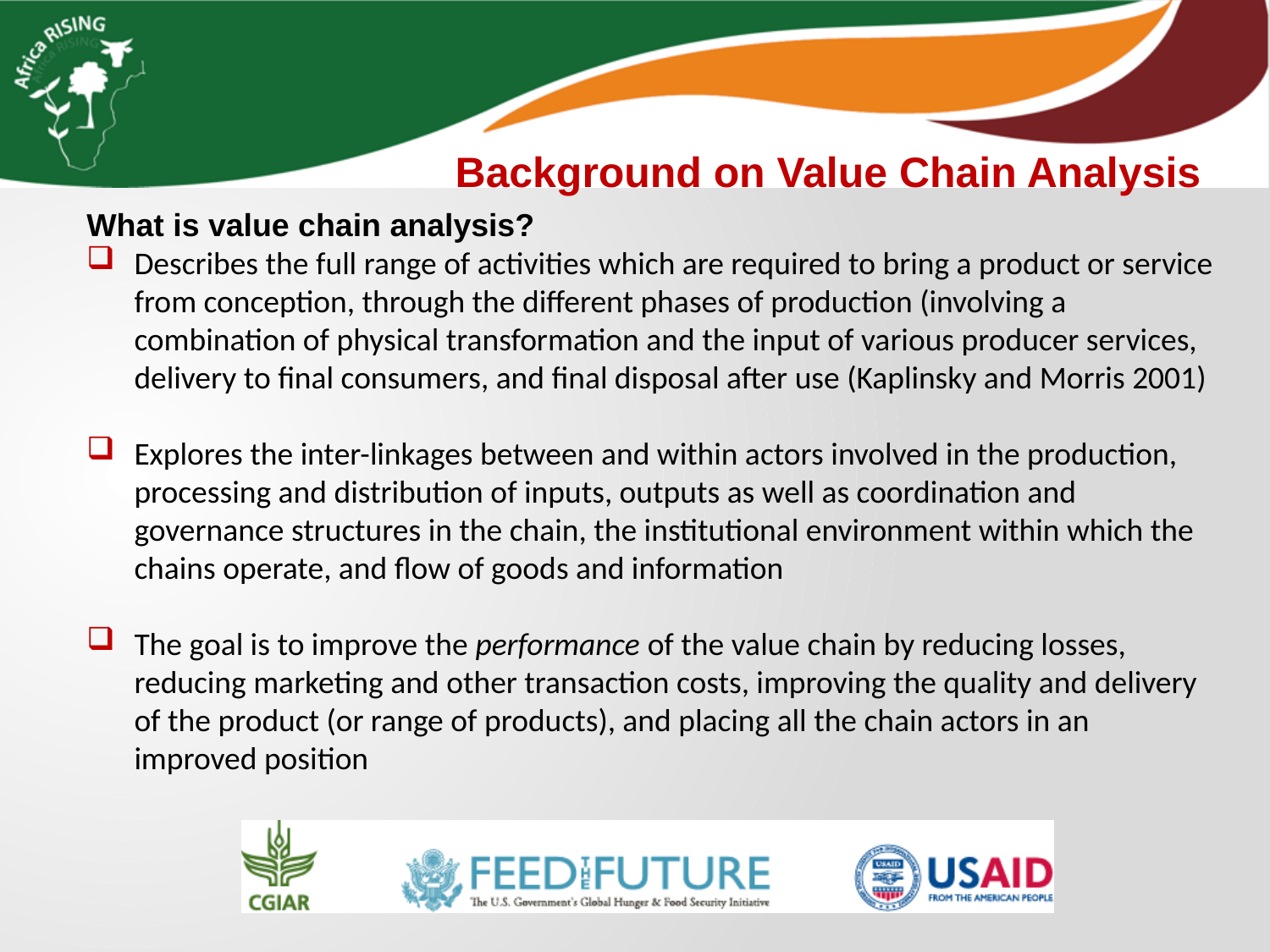

Background on Value Chain Analysis

What is value chain analysis?
Describes the full range of activities which are required to bring a product or service from conception, through the different phases of production (involving a combination of physical transformation and the input of various producer services, delivery to final consumers, and final disposal after use (Kaplinsky and Morris 2001)

Explores the inter-linkages between and within actors involved in the production, processing and distribution of inputs, outputs as well as coordination and governance structures in the chain, the institutional environment within which the chains operate, and flow of goods and information

The goal is to improve the performance of the value chain by reducing losses, reducing marketing and other transaction costs, improving the quality and delivery of the product (or range of products), and placing all the chain actors in an improved position